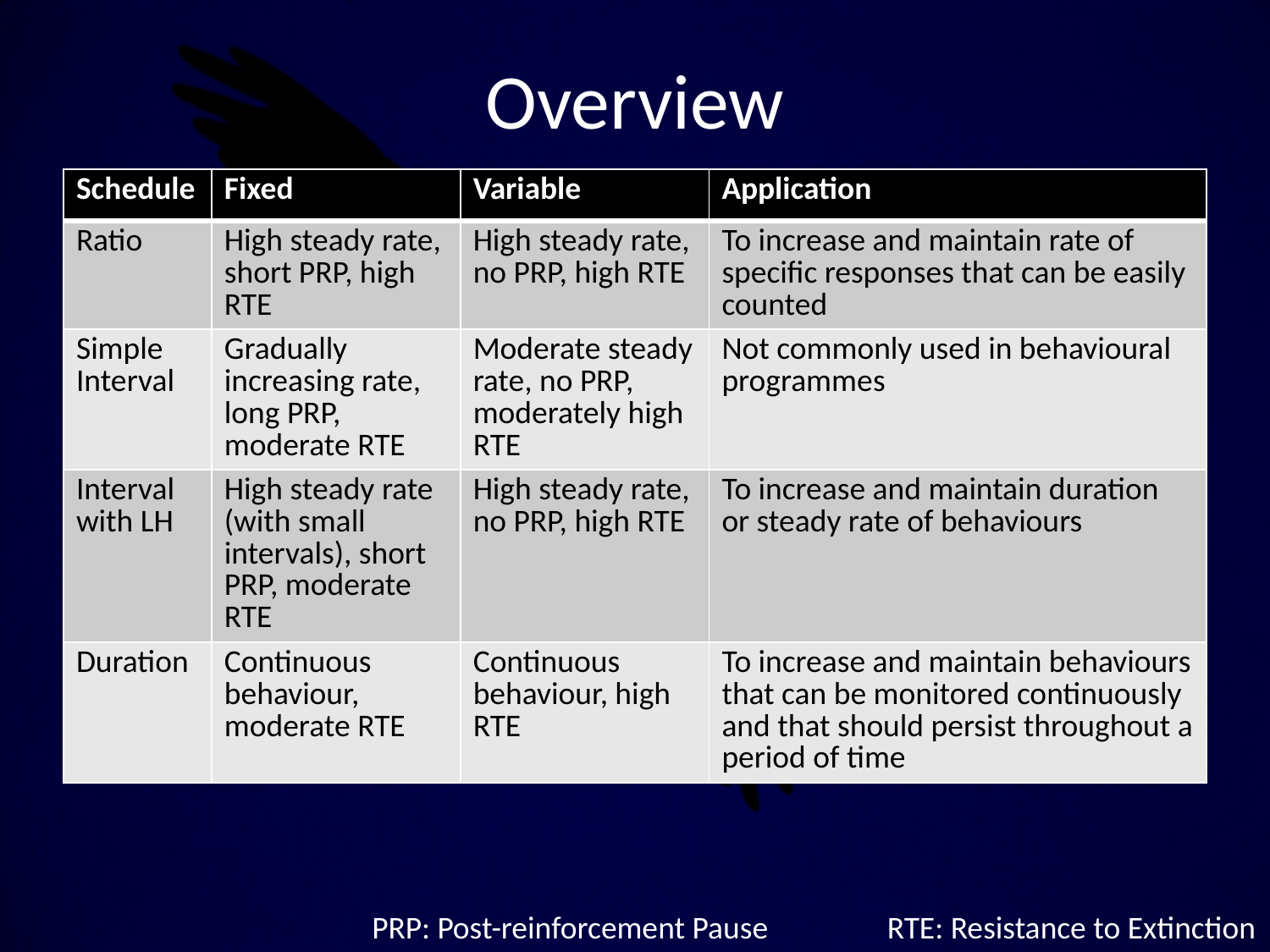

# Overview
| Schedule | Fixed | Variable | Application |
| --- | --- | --- | --- |
| Ratio | High steady rate, short PRP, high RTE | High steady rate, no PRP, high RTE | To increase and maintain rate of specific responses that can be easily counted |
| Simple Interval | Gradually increasing rate, long PRP, moderate RTE | Moderate steady rate, no PRP, moderately high RTE | Not commonly used in behavioural programmes |
| Interval with LH | High steady rate (with small intervals), short PRP, moderate RTE | High steady rate, no PRP, high RTE | To increase and maintain duration or steady rate of behaviours |
| Duration | Continuous behaviour, moderate RTE | Continuous behaviour, high RTE | To increase and maintain behaviours that can be monitored continuously and that should persist throughout a period of time |
PRP: Post-reinforcement Pause	 RTE: Resistance to Extinction